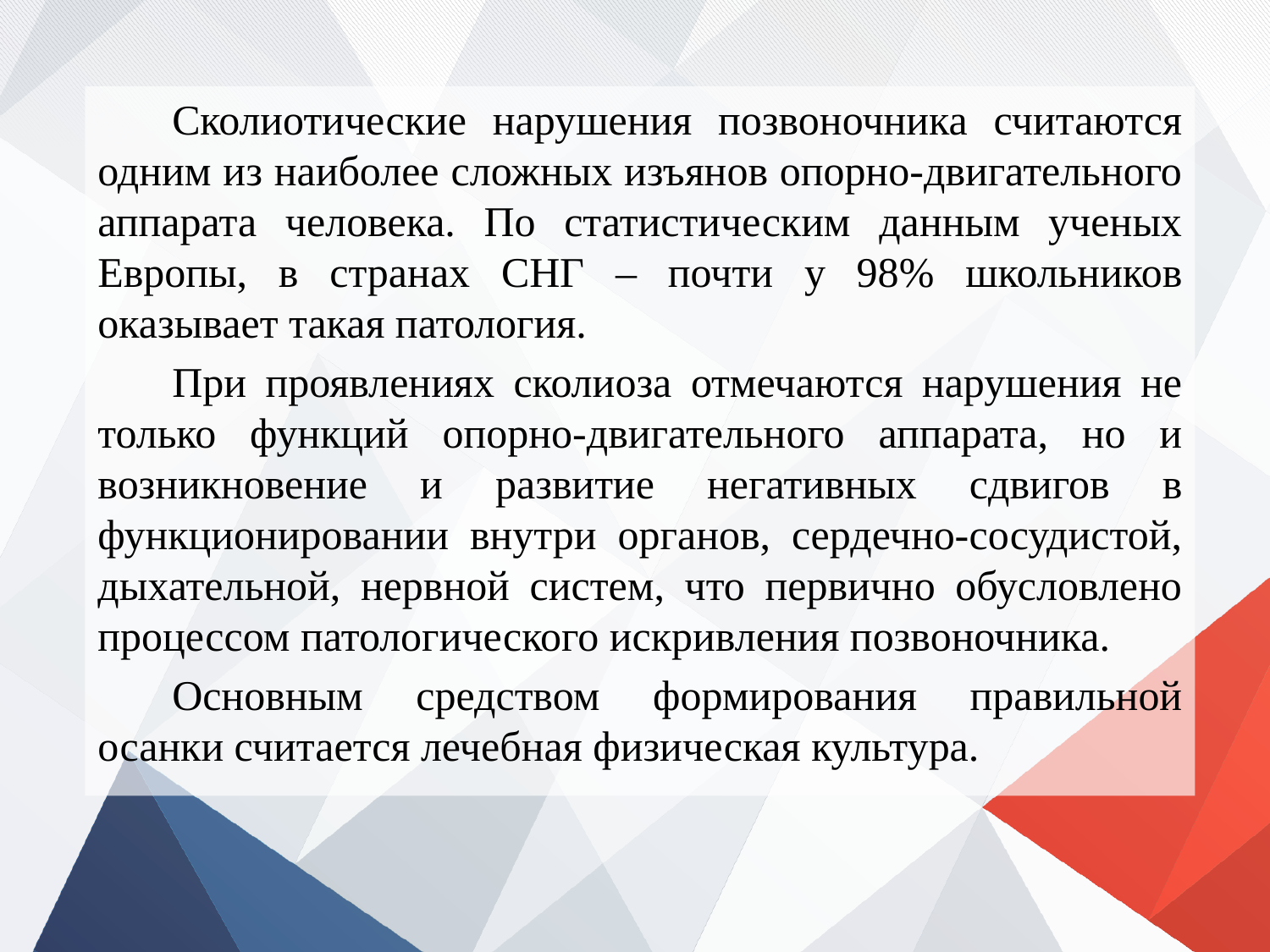

Сколиотические нарушения позвоночника считаются одним из наиболее сложных изъянов опорно-двигательного аппарата человека. По статистическим данным ученых Европы, в странах СНГ – почти у 98% школьников оказывает такая патология.
При проявлениях сколиоза отмечаются нарушения не только функций опорно-двигательного аппарата, но и возникновение и развитие негативных сдвигов в функционировании внутри органов, сердечно-сосудистой, дыхательной, нервной систем, что первично обусловлено процессом патологического искривления позвоночника.
Основным средством формирования правильной осанки считается лечебная физическая культура.